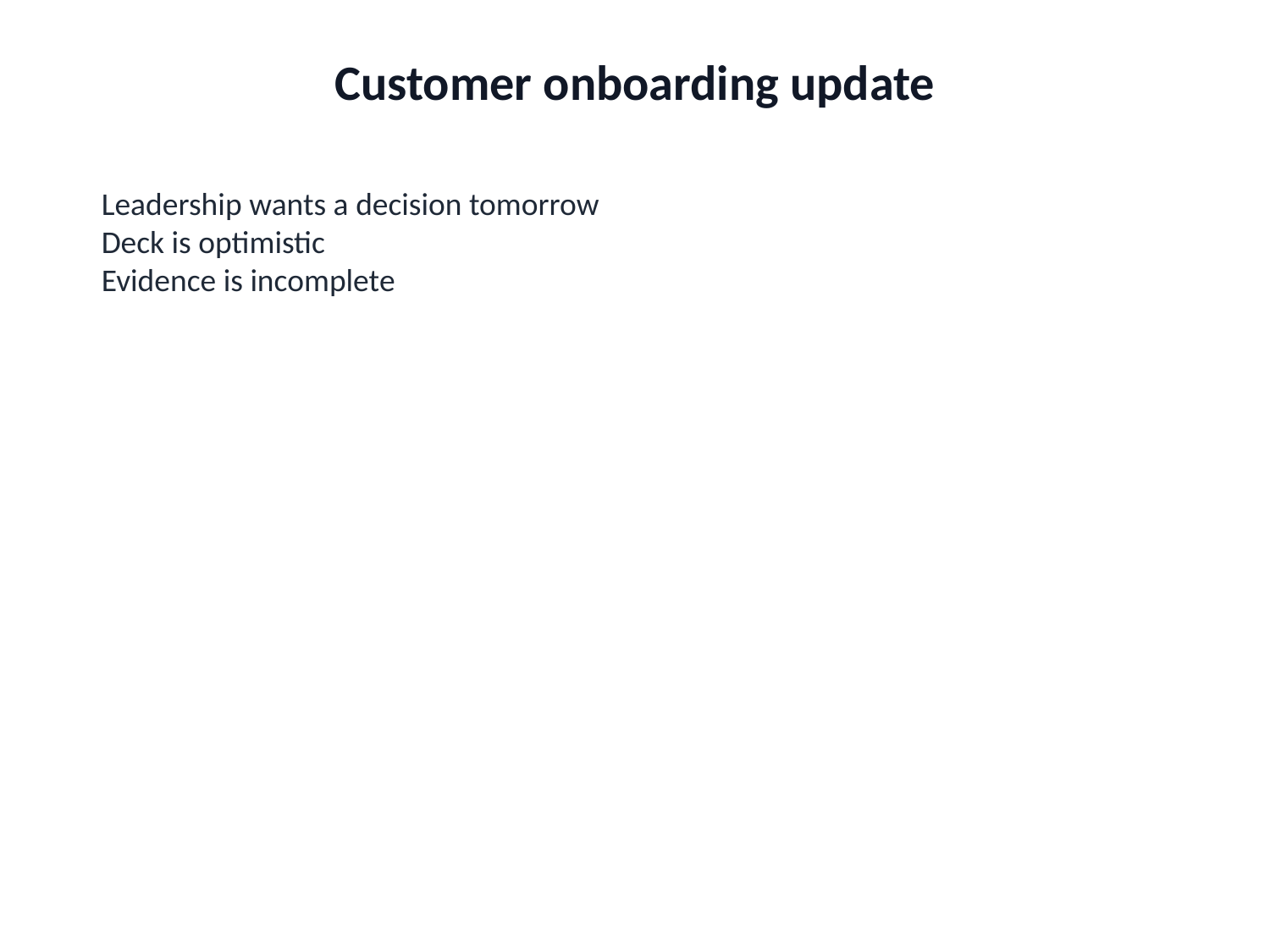

Customer onboarding update
Leadership wants a decision tomorrow
Deck is optimistic
Evidence is incomplete